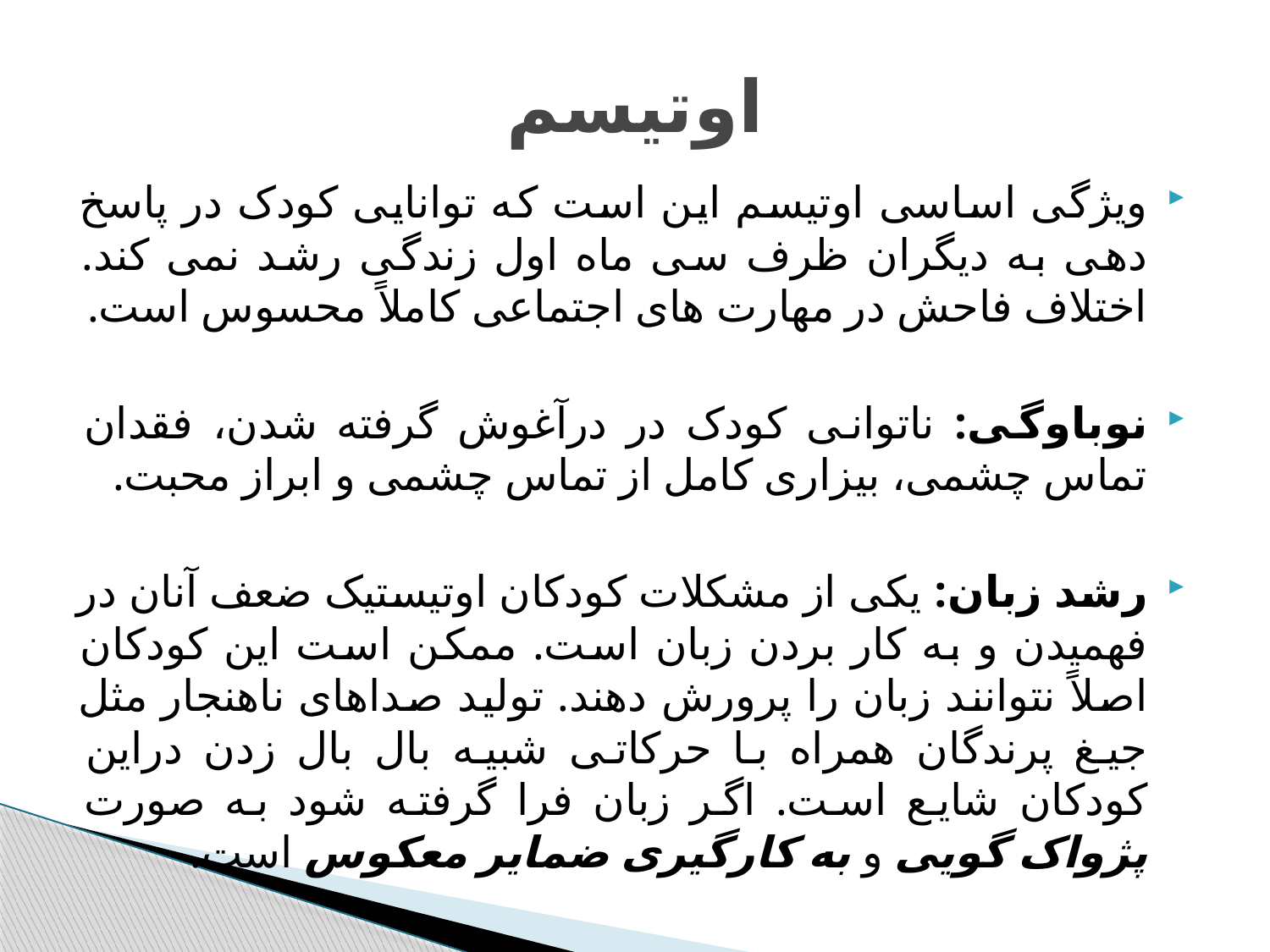

# اوتیسم
ویژگی اساسی اوتیسم این است که توانایی کودک در پاسخ دهی به دیگران ظرف سی ماه اول زندگی رشد نمی کند. اختلاف فاحش در مهارت های اجتماعی کاملاً محسوس است.

نوباوگی: ناتوانی کودک در درآغوش گرفته شدن، فقدان تماس چشمی، بیزاری کامل از تماس چشمی و ابراز محبت.

رشد زبان: یکی از مشکلات کودکان اوتیستیک ضعف آنان در فهمیدن و به کار بردن زبان است. ممکن است این کودکان اصلاً نتوانند زبان را پرورش دهند. تولید صداهای ناهنجار مثل جیغ پرندگان همراه با حرکاتی شبیه بال بال زدن دراین کودکان شایع است. اگر زبان فرا گرفته شود به صورت پژواک گویی و به کارگیری ضمایر معکوس است.